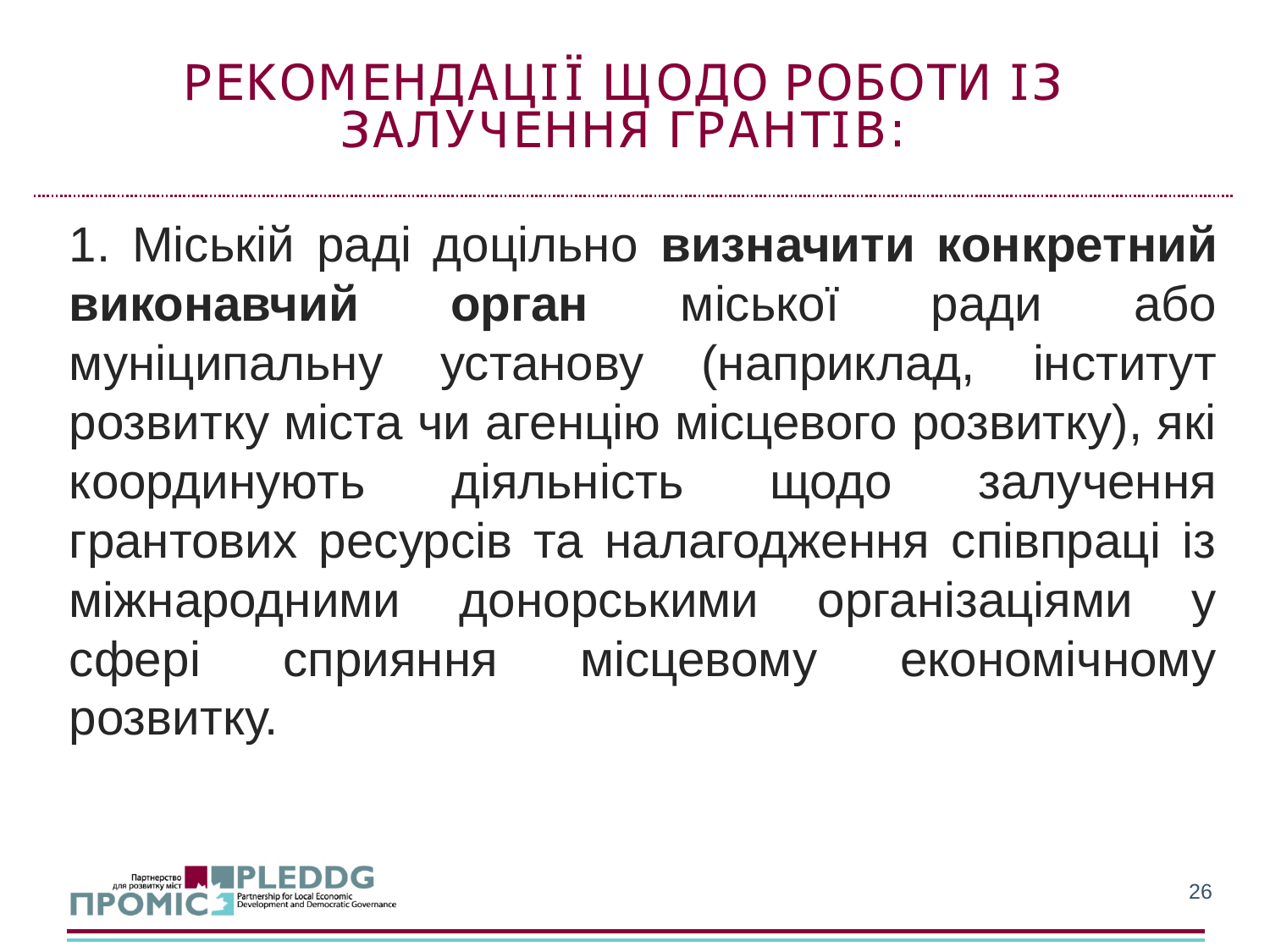

# Рекомендації щодо роботи із залучення грантів:
1. Міській раді доцільно визначити конкретний виконавчий орган міської ради або муніципальну установу (наприклад, інститут розвитку міста чи агенцію місцевого розвитку), які координують діяльність щодо залучення грантових ресурсів та налагодження співпраці із міжнародними донорськими організаціями у сфері сприяння місцевому економічному розвитку.